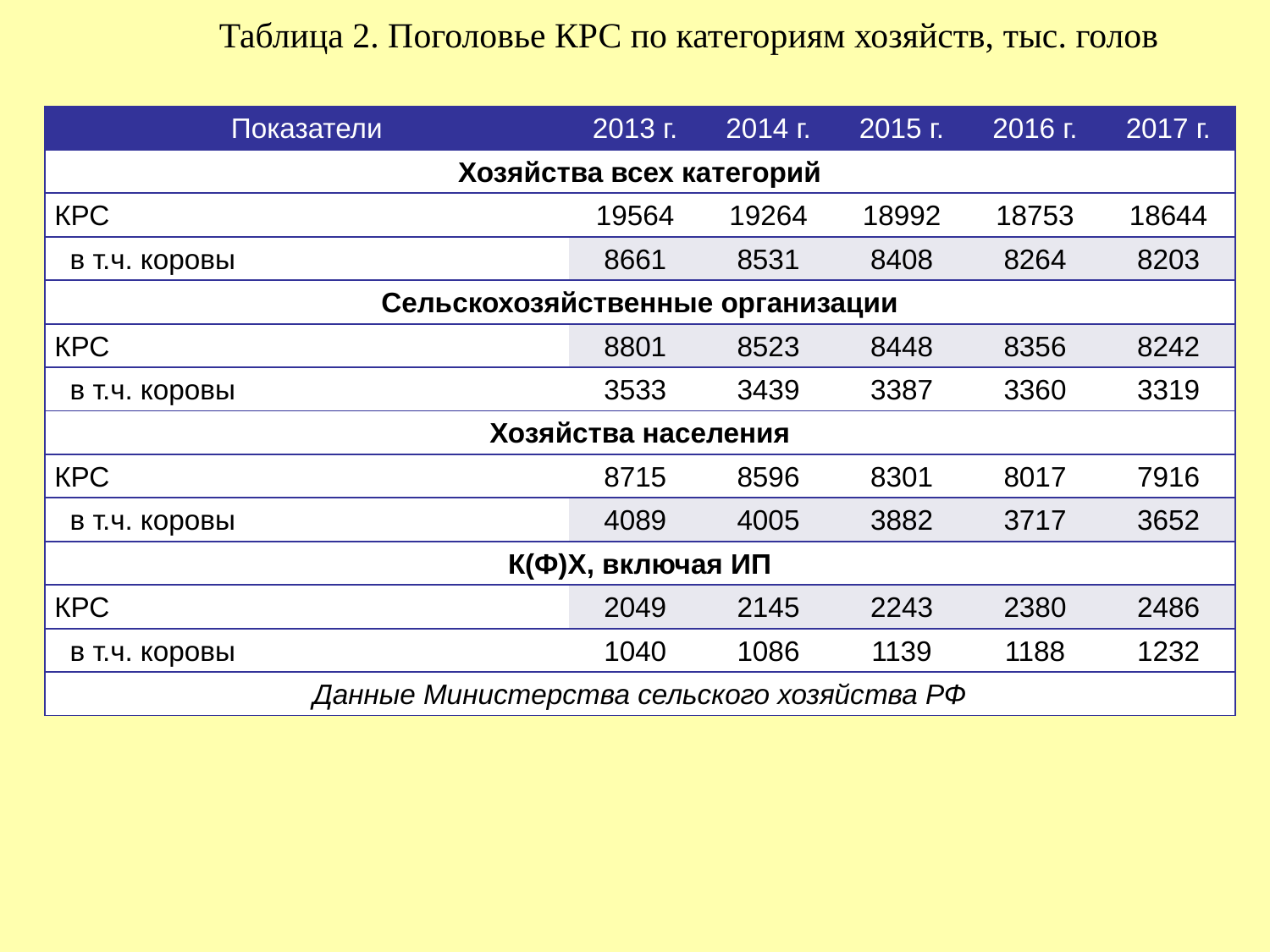

Таблица 2. Поголовье КРС по категориям хозяйств, тыс. голов
| Показатели | 2013 г. | 2014 г. | 2015 г. | 2016 г. | 2017 г. |
| --- | --- | --- | --- | --- | --- |
| Хозяйства всех категорий |  |  |  |  |  |
| КРС | 19564 | 19264 | 18992 | 18753 | 18644 |
| в т.ч. коровы | 8661 | 8531 | 8408 | 8264 | 8203 |
| Сельскохозяйственные организации |  |  |  |  |  |
| КРС | 8801 | 8523 | 8448 | 8356 | 8242 |
| в т.ч. коровы | 3533 | 3439 | 3387 | 3360 | 3319 |
| Хозяйства населения |  |  |  |  |  |
| КРС | 8715 | 8596 | 8301 | 8017 | 7916 |
| в т.ч. коровы | 4089 | 4005 | 3882 | 3717 | 3652 |
| К(Ф)Х, включая ИП |  |  |  |  |  |
| КРС | 2049 | 2145 | 2243 | 2380 | 2486 |
| в т.ч. коровы | 1040 | 1086 | 1139 | 1188 | 1232 |
| Данные Министерства сельского хозяйства РФ |  |  |  |  |  |